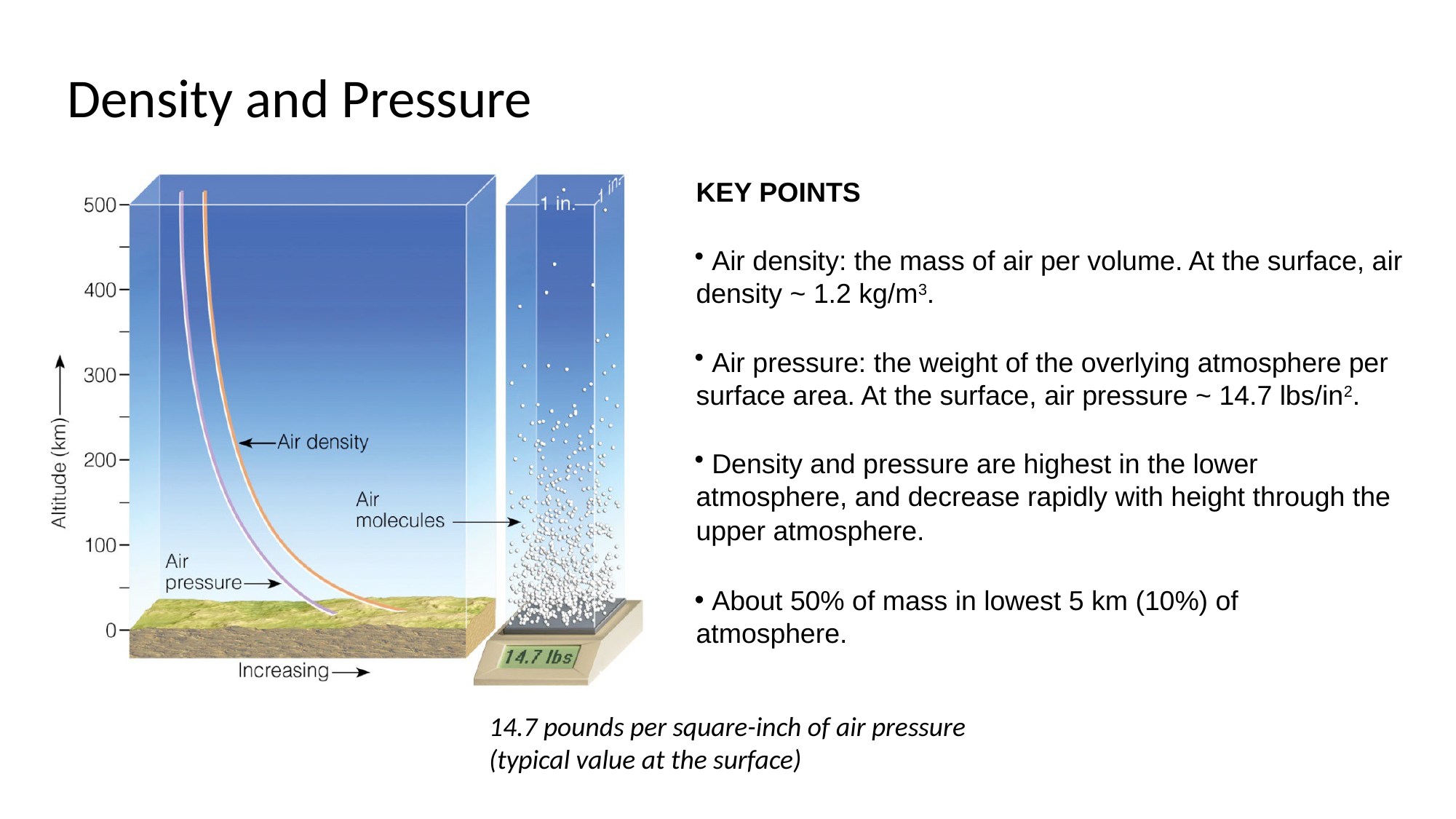

# Density and Pressure

KEY POINTS

 Air density: the mass of air per volume. At the surface, air density ~ 1.2 kg/m3.

 Air pressure: the weight of the overlying atmosphere per surface area. At the surface, air pressure ~ 14.7 lbs/in2.

 Density and pressure are highest in the lower atmosphere, and decrease rapidly with height through the
upper atmosphere.

 About 50% of mass in lowest 5 km (10%) of atmosphere.
14.7 pounds per square-inch of air pressure
(typical value at the surface)